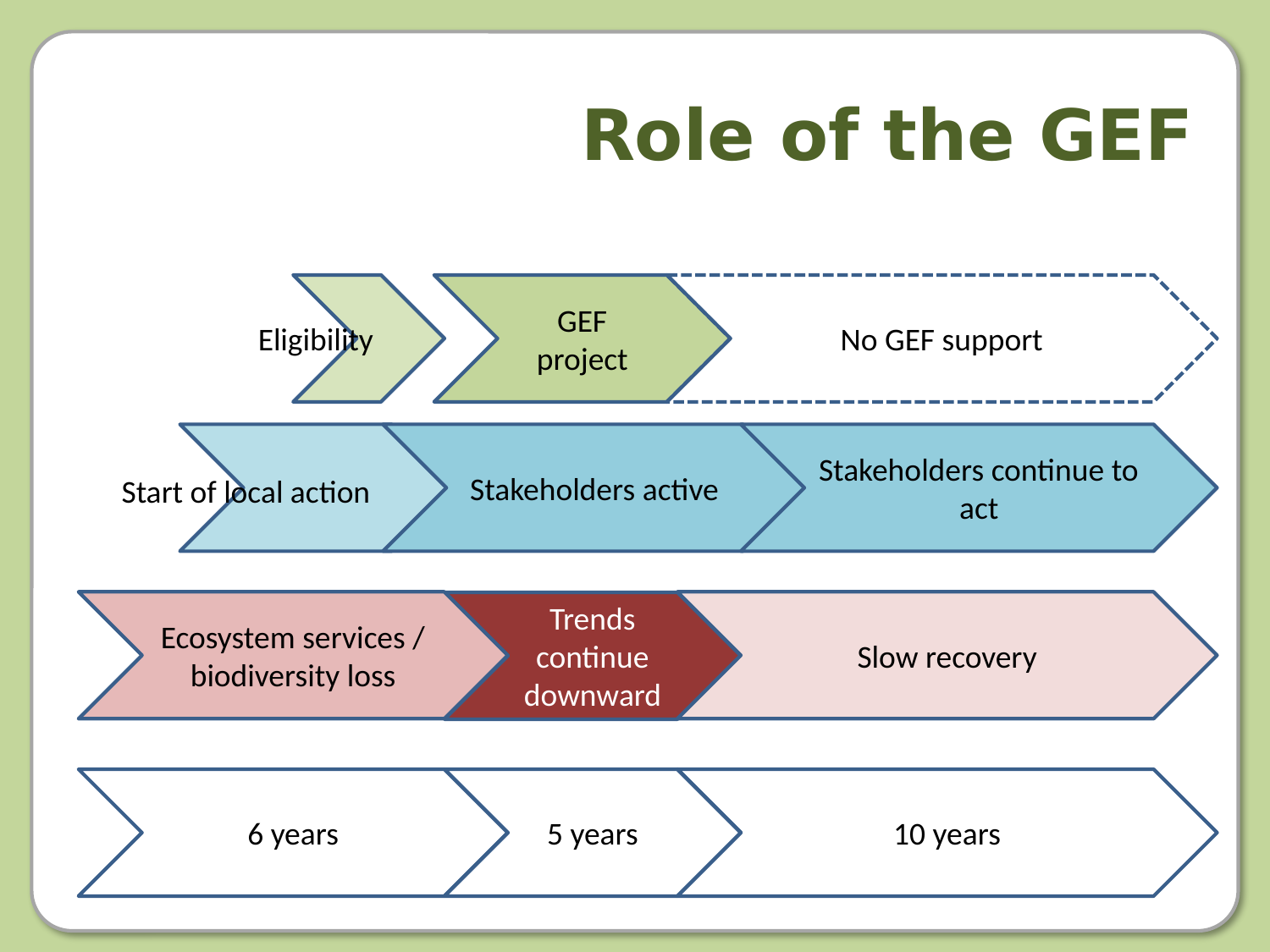

# Role of the GEF

GEF project
No GEF support
Eligibility

Stakeholders active
Stakeholders continue to act
Start of local action

Ecosystem services / biodiversity loss
Slow recovery
Trends continue downward
6 years
5 years
10 years